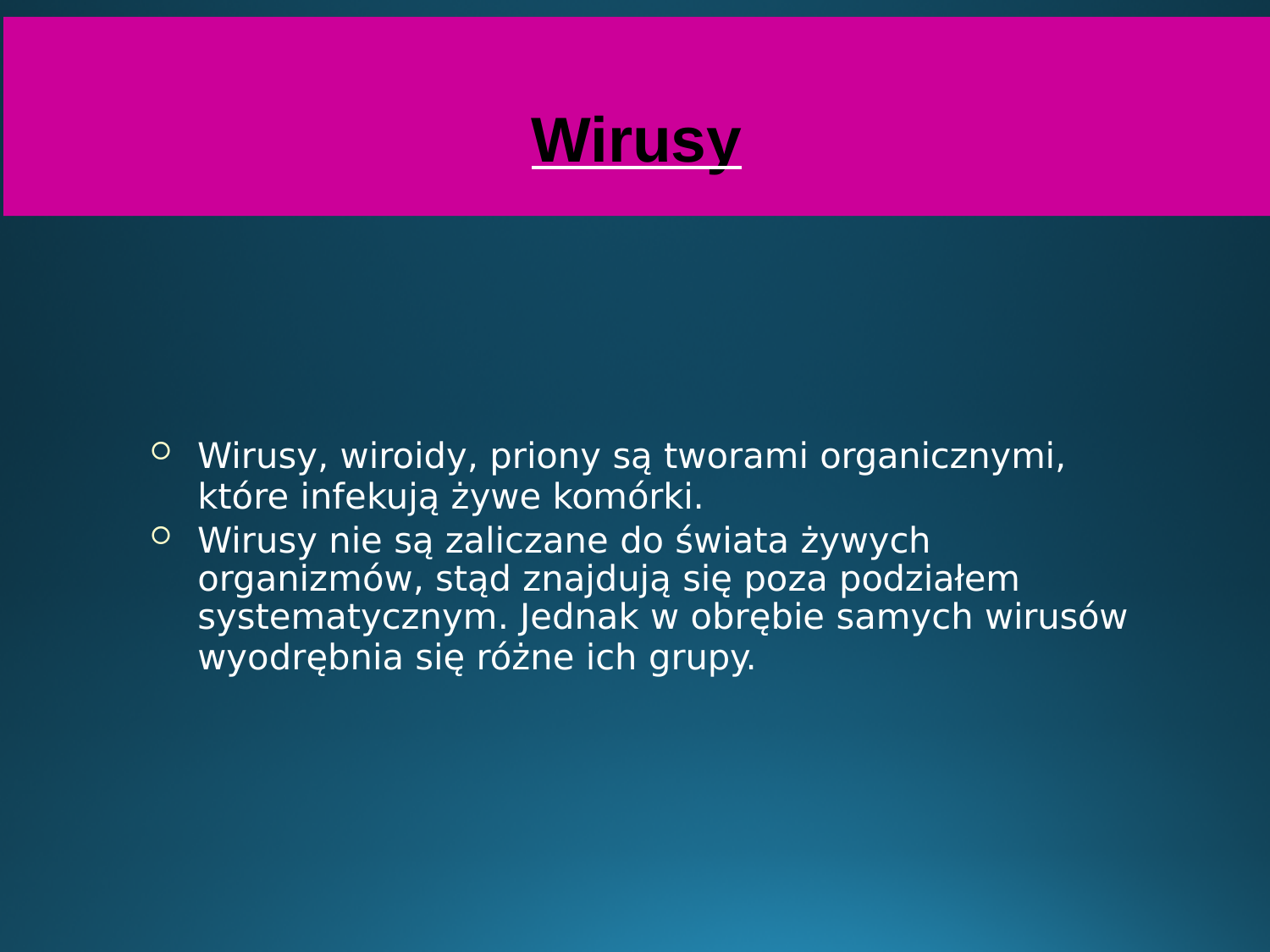

# Wirusy
Wirusy, wiroidy, priony są tworami organicznymi,
które infekują żywe komórki.
Wirusy nie są zaliczane do świata żywych
organizmów, stąd znajdują się poza podziałem
systematycznym. Jednak w obrębie samych wirusów
wyodrębnia się różne ich grupy.